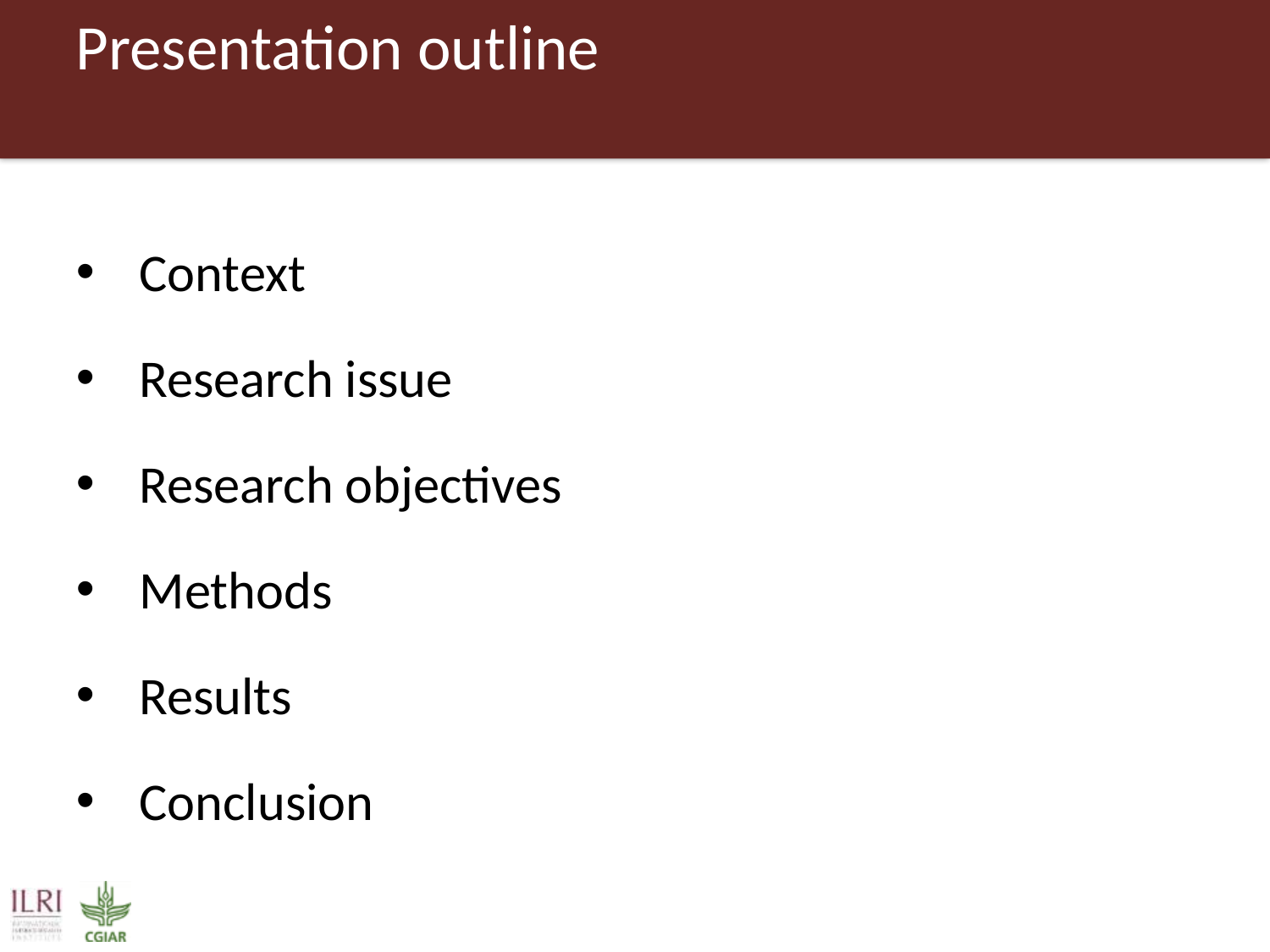

# Presentation outline
Context
Research issue
Research objectives
Methods
Results
Conclusion